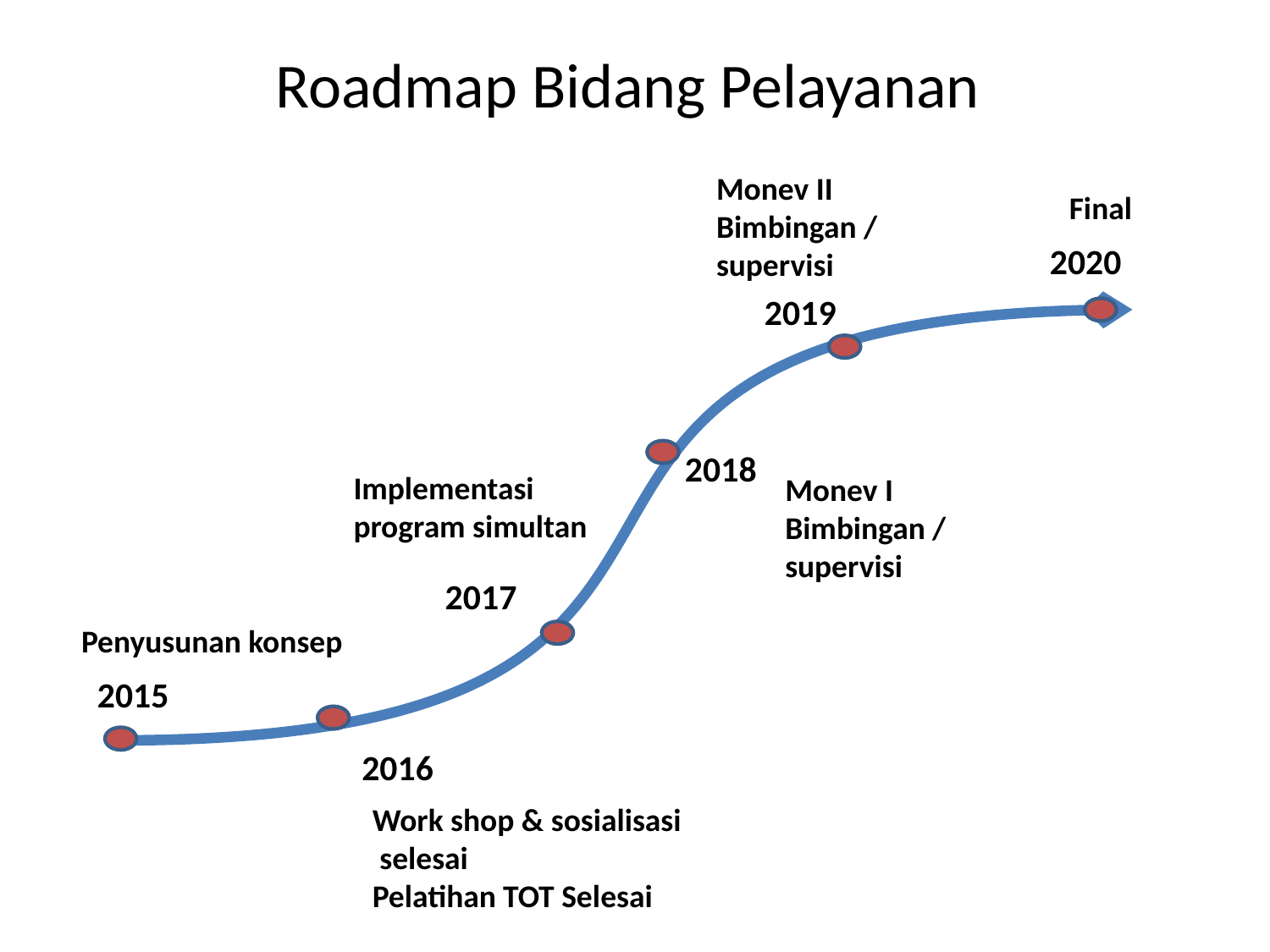

# Roadmap Bidang Pelayanan

Monev II Bimbingan / supervisi
Final
2020
2019

2018
Implementasi  program simultan
Monev I
Bimbingan / supervisi
2017
Penyusunan konsep

2015

2016
Work shop & sosialisasi  selesai
Pelatihan TOT Selesai